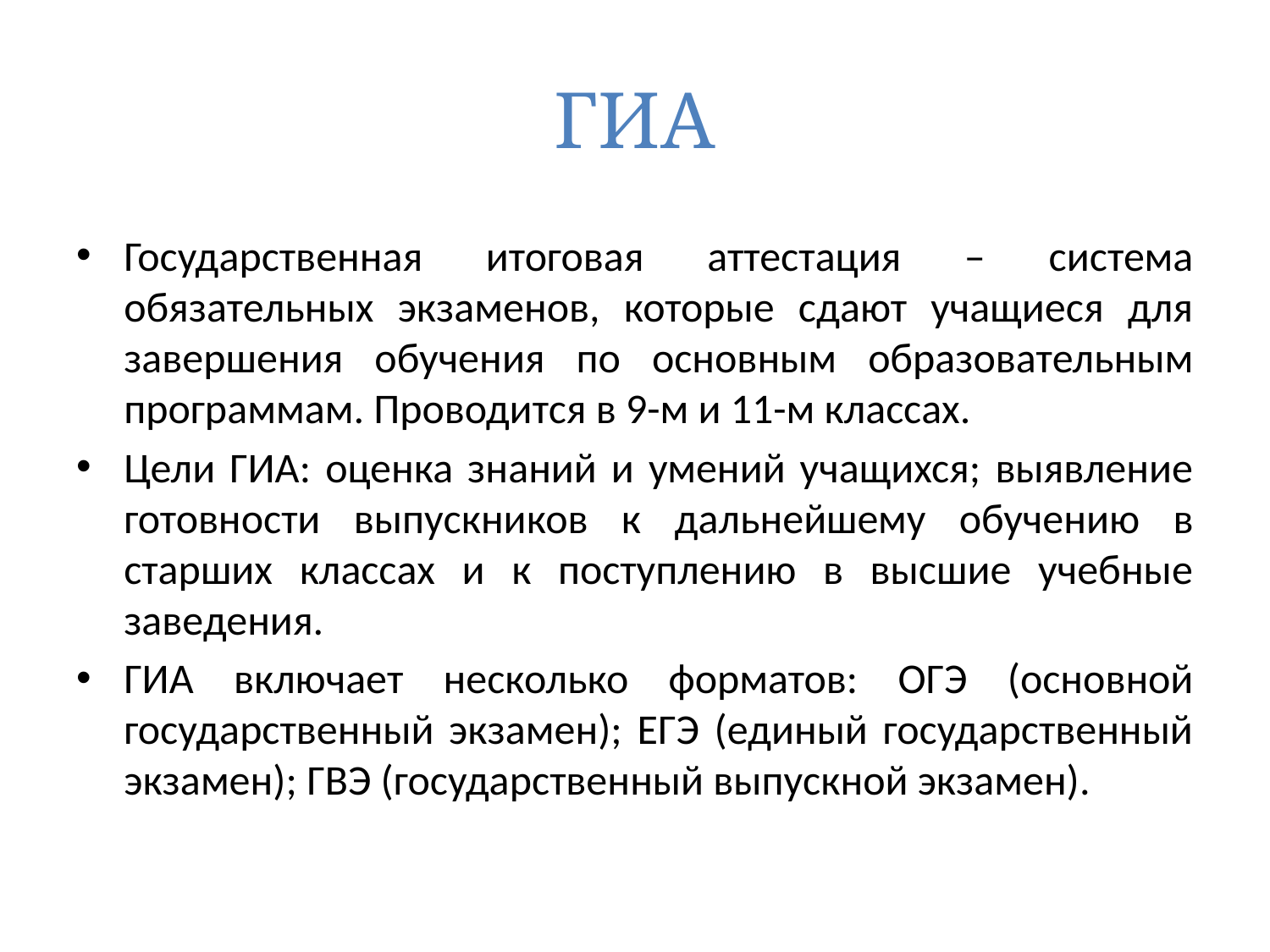

# ГИА
Государственная итоговая аттестация – система обязательных экзаменов, которые сдают учащиеся для завершения обучения по основным образовательным программам. Проводится в 9-м и 11-м классах.
Цели ГИА: оценка знаний и умений учащихся; выявление готовности выпускников к дальнейшему обучению в старших классах и к поступлению в высшие учебные заведения.
ГИА включает несколько форматов: ОГЭ (основной государственный экзамен); ЕГЭ (единый государственный экзамен); ГВЭ (государственный выпускной экзамен).